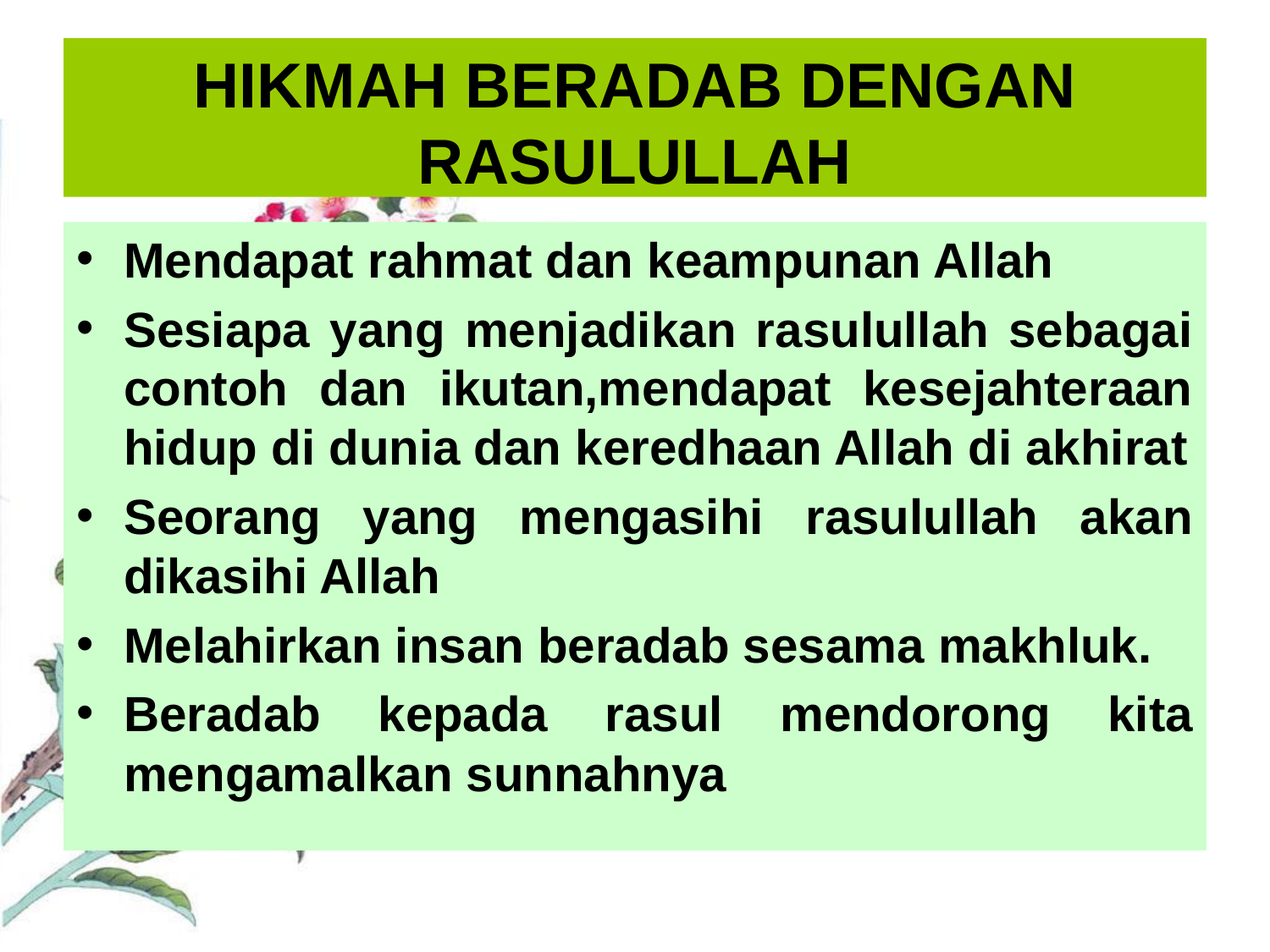

# HIKMAH BERADAB DENGAN RASULULLAH
Mendapat rahmat dan keampunan Allah
Sesiapa yang menjadikan rasulullah sebagai contoh dan ikutan,mendapat kesejahteraan hidup di dunia dan keredhaan Allah di akhirat
Seorang yang mengasihi rasulullah akan dikasihi Allah
Melahirkan insan beradab sesama makhluk.
Beradab kepada rasul mendorong kita mengamalkan sunnahnya